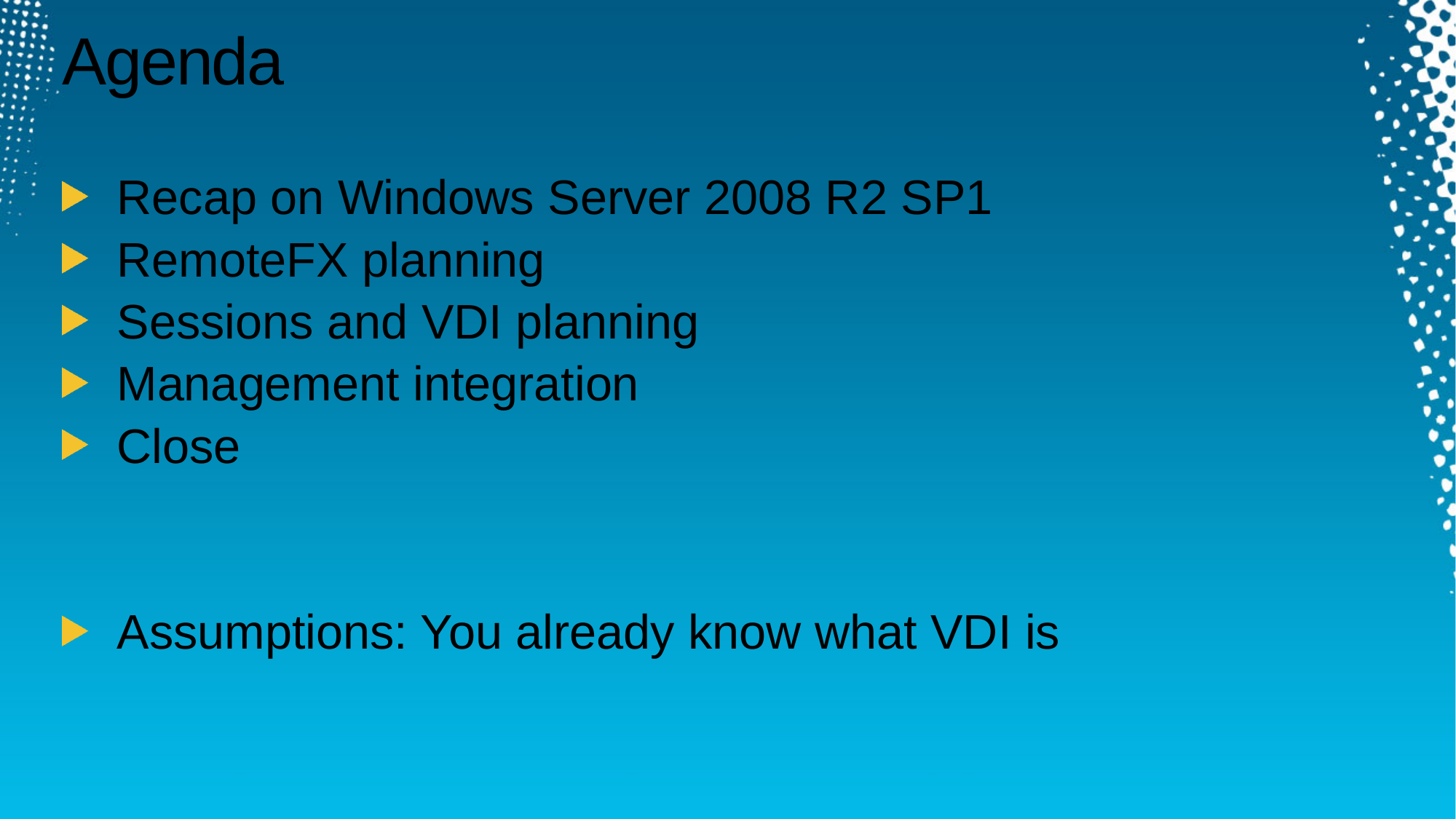

# Agenda
Recap on Windows Server 2008 R2 SP1
RemoteFX planning
Sessions and VDI planning
Management integration
Close

Assumptions: You already know what VDI is